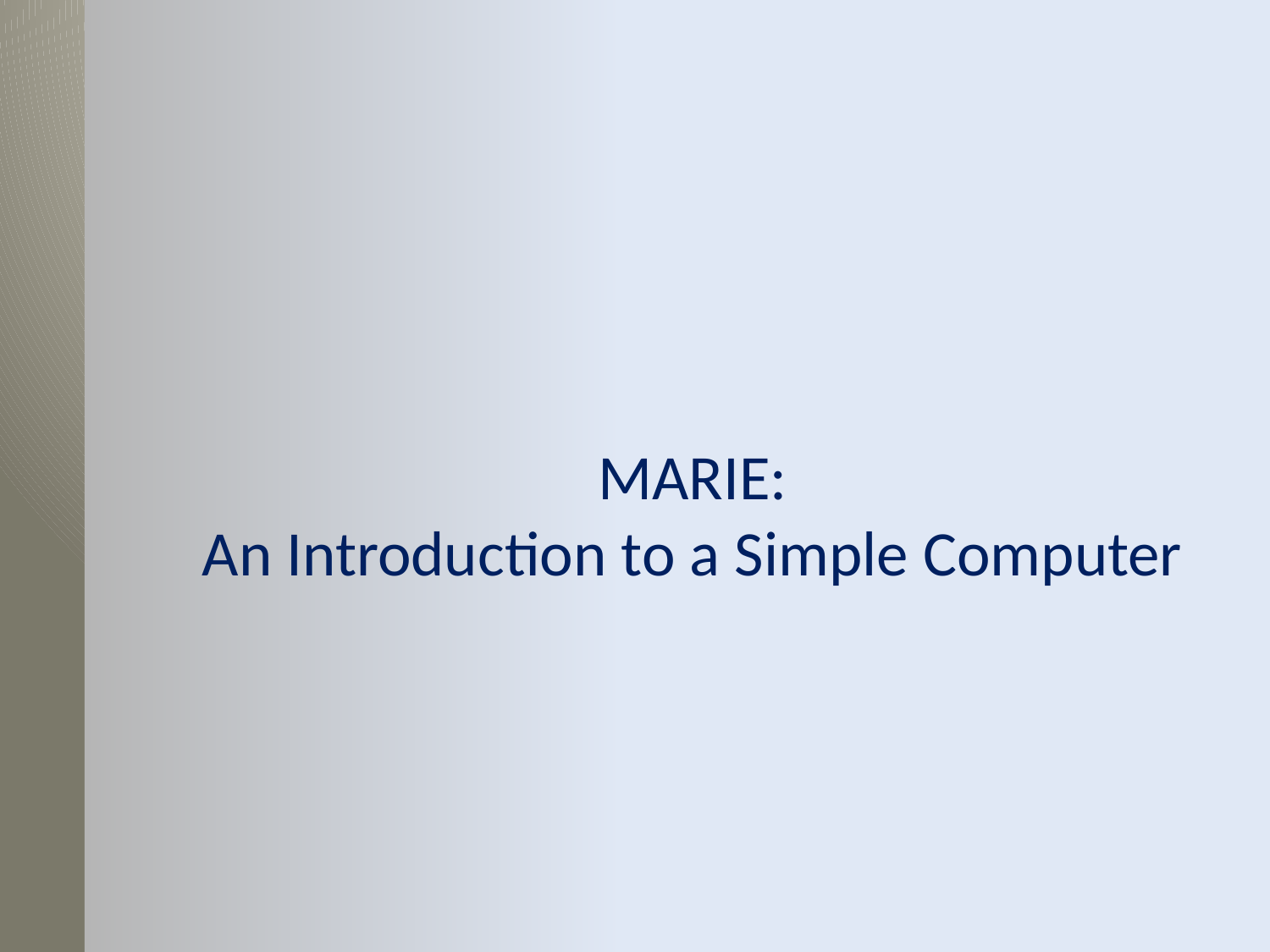

# MARIE: An Introduction to a Simple Computer